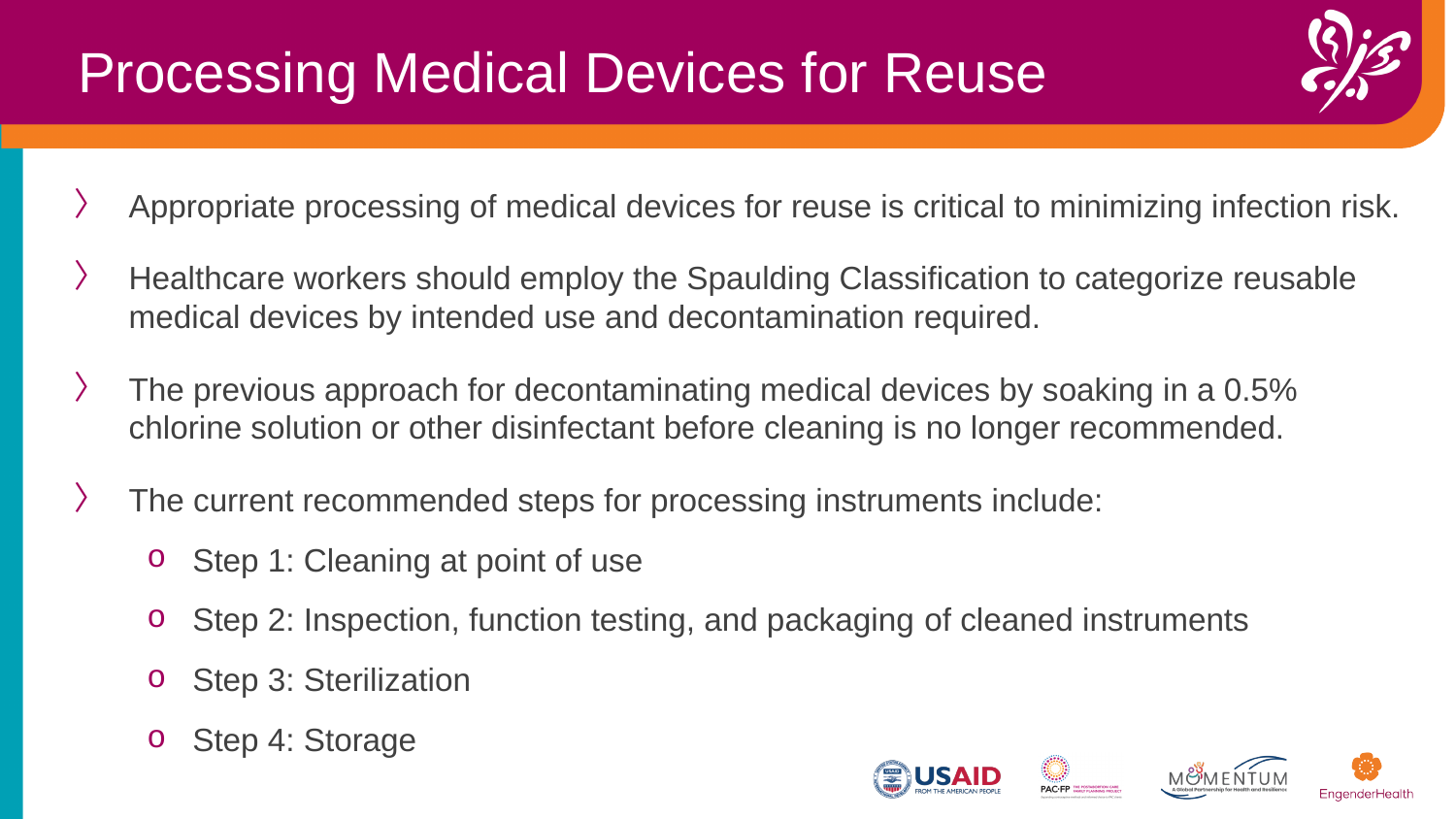

Processing Medical Devices for Reuse
Appropriate processing of medical devices for reuse is critical to minimizing infection risk.  ​
Healthcare workers should employ the Spaulding Classification to categorize reusable medical devices by intended use and decontamination required.
The previous approach for decontaminating medical devices by soaking in a 0.5% chlorine solution or other disinfectant before cleaning is no longer recommended.​
The current recommended steps for processing instruments include:​
Step 1: Cleaning at point of use​
Step 2: Inspection, function testing, and packaging​ of cleaned instruments
Step 3: Sterilization​
Step 4: Storage​